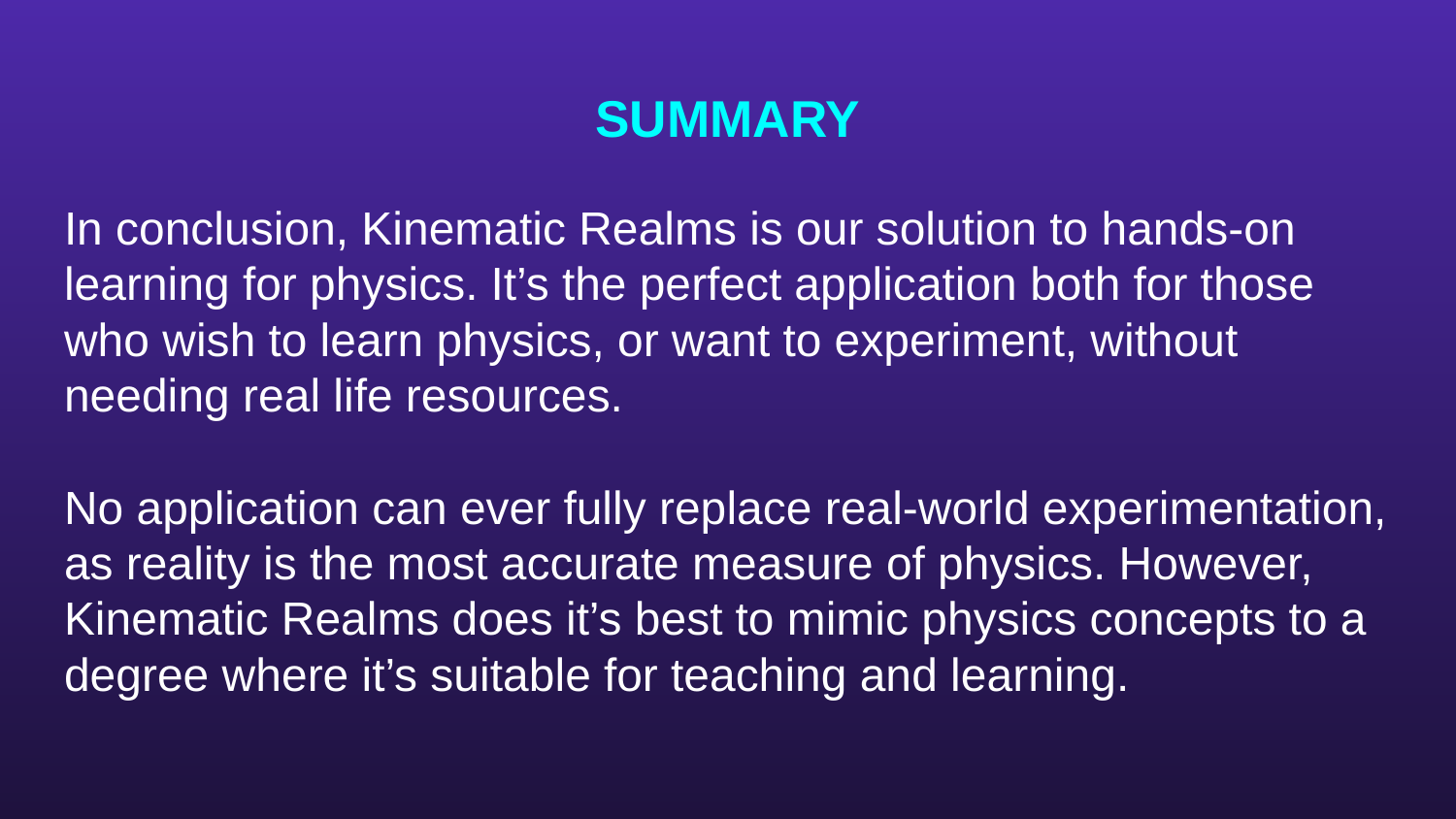

# SUMMARY

In conclusion, Kinematic Realms is our solution to hands-on learning for physics. It’s the perfect application both for those who wish to learn physics, or want to experiment, without needing real life resources.

No application can ever fully replace real-world experimentation, as reality is the most accurate measure of physics. However, Kinematic Realms does it’s best to mimic physics concepts to a degree where it’s suitable for teaching and learning.